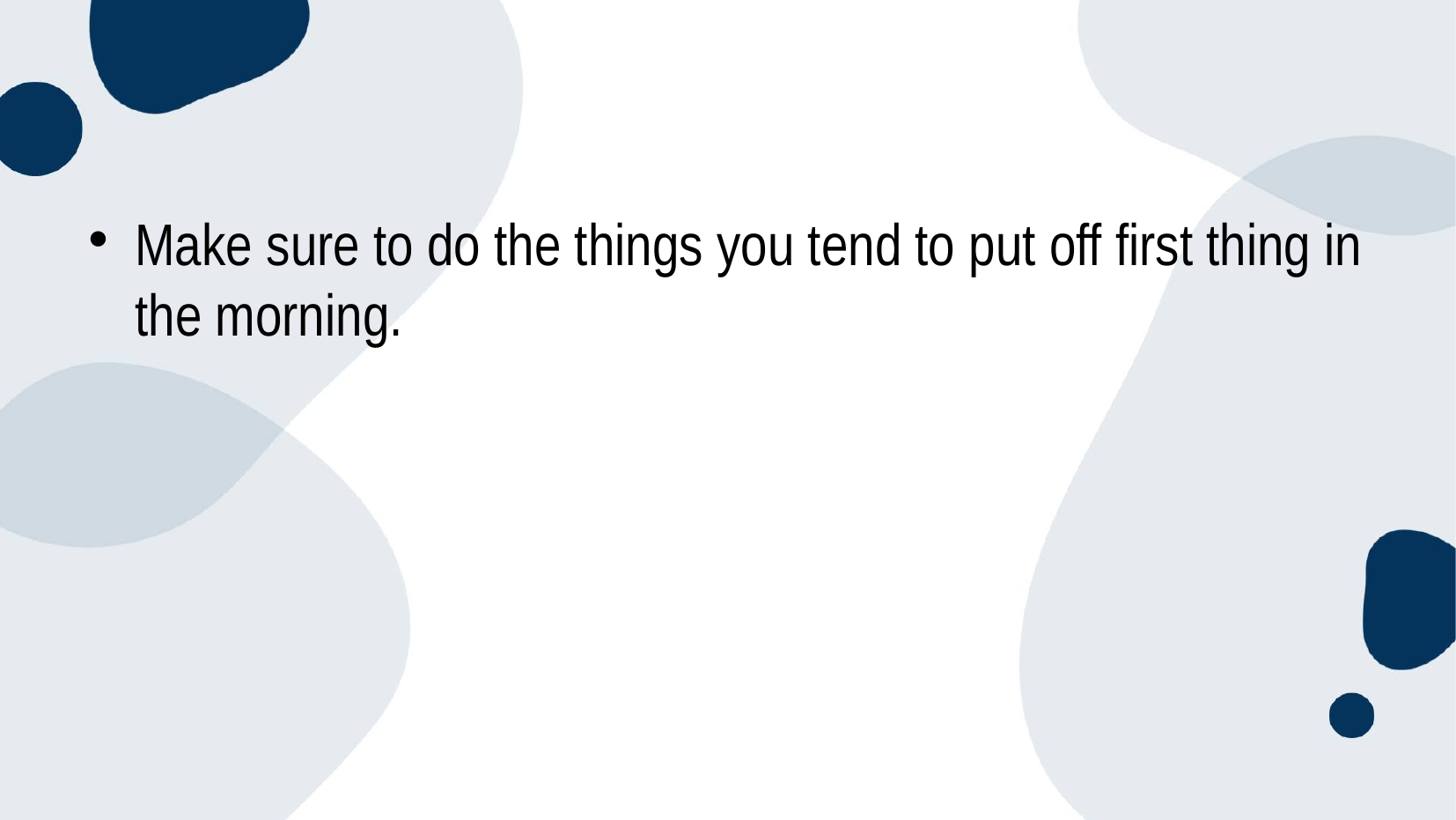

Make sure to do the things you tend to put off first thing in the morning.